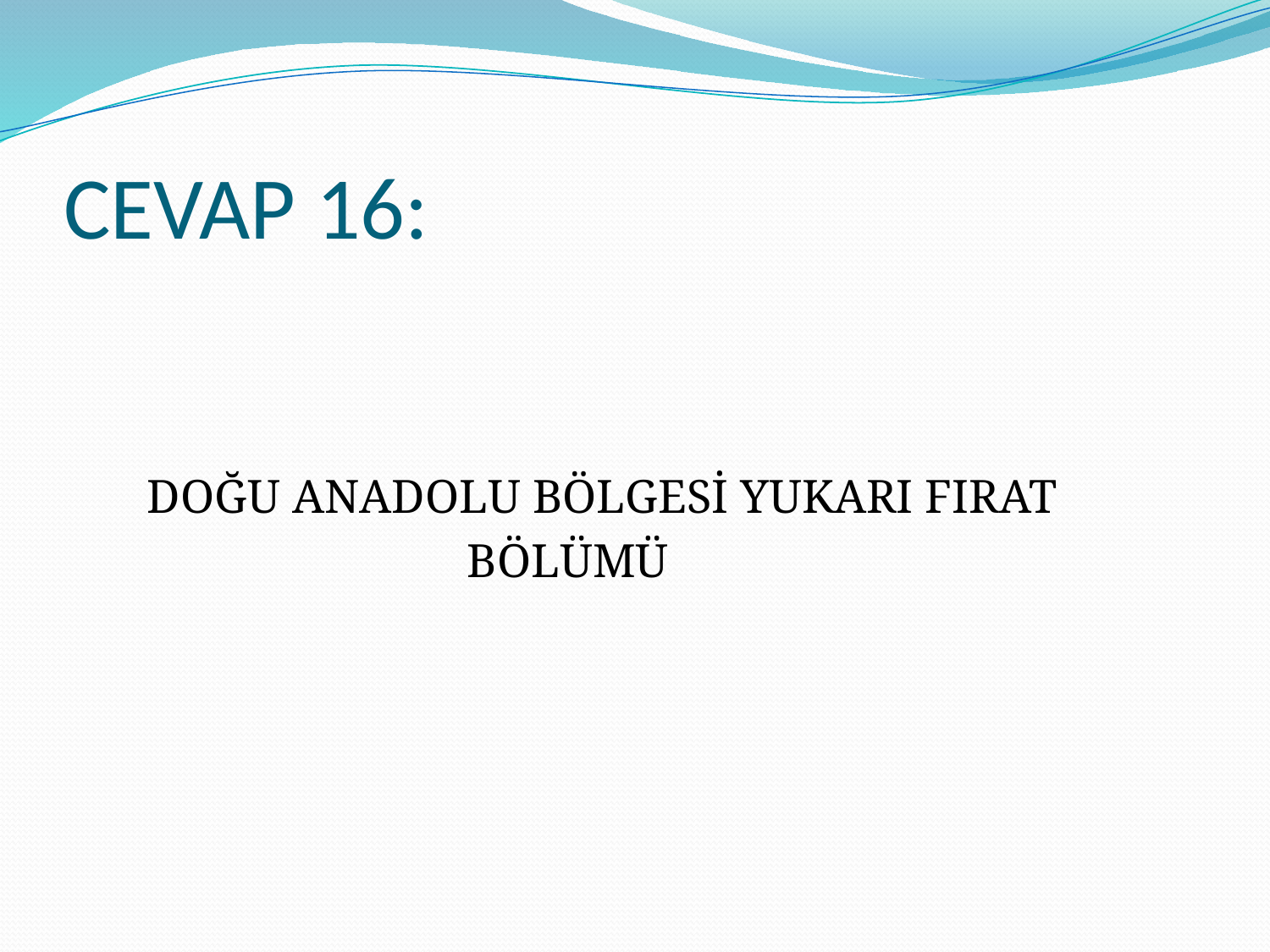

# CEVAP 16:

      DOĞU ANADOLU BÖLGESİ YUKARI FIRAT
                                 BÖLÜMÜ